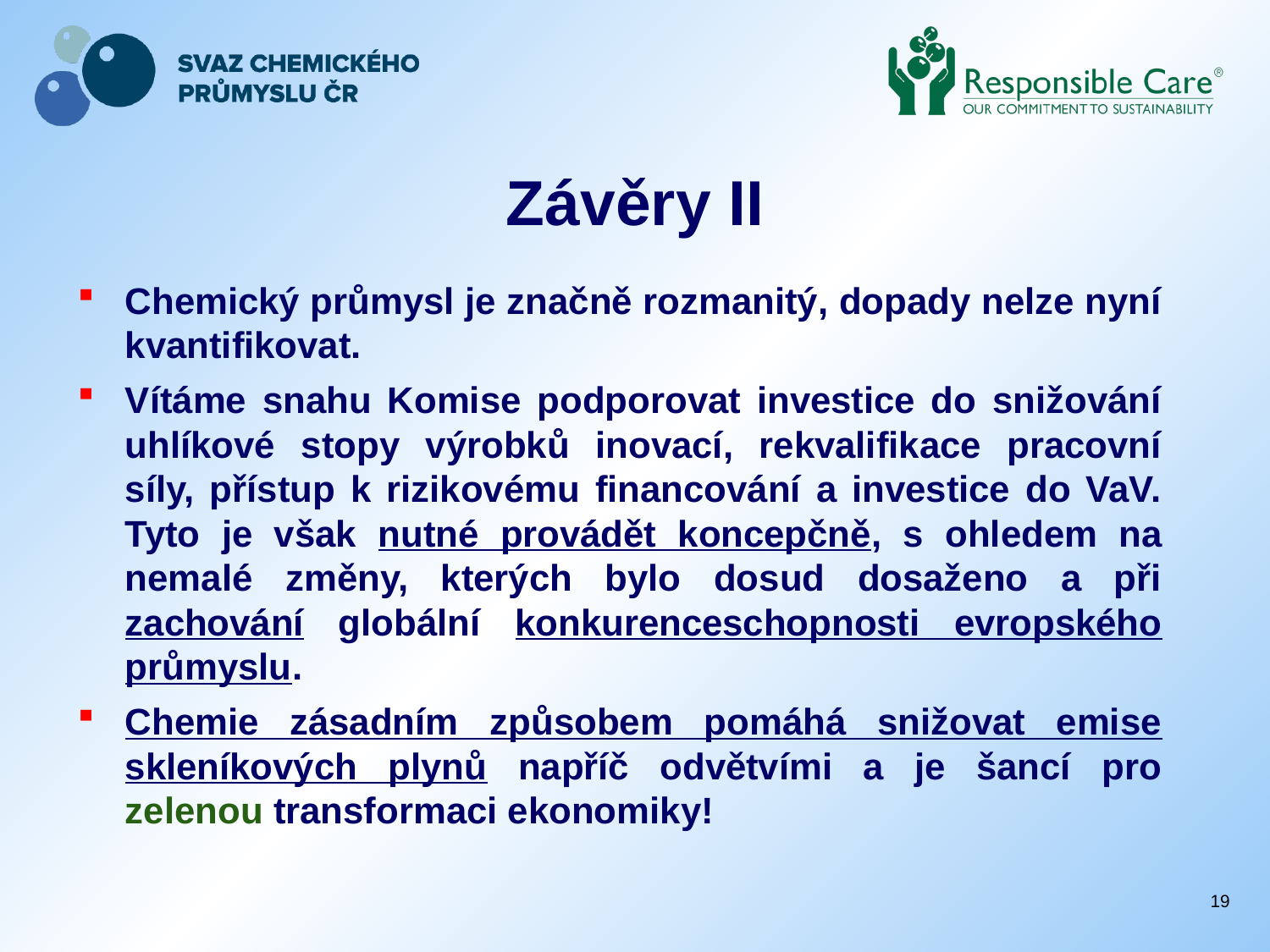

# Závěry II
Chemický průmysl je značně rozmanitý, dopady nelze nyní kvantifikovat.
Vítáme snahu Komise podporovat investice do snižování uhlíkové stopy výrobků inovací, rekvalifikace pracovní síly, přístup k rizikovému financování a investice do VaV. Tyto je však nutné provádět koncepčně, s ohledem na nemalé změny, kterých bylo dosud dosaženo a při zachování globální konkurenceschopnosti evropského průmyslu.
Chemie zásadním způsobem pomáhá snižovat emise skleníkových plynů napříč odvětvími a je šancí pro zelenou transformaci ekonomiky!
19